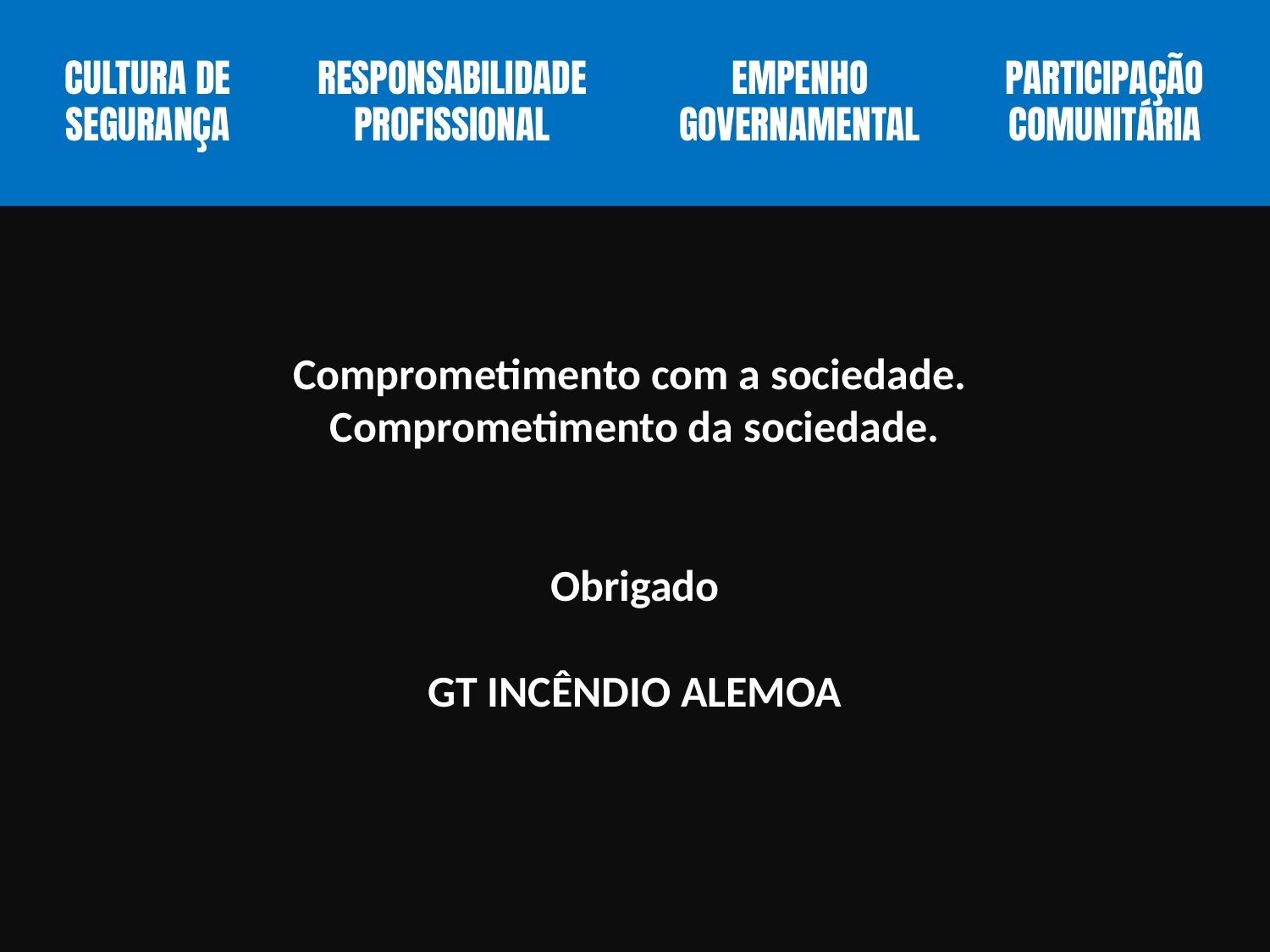

CULTURA DE
SEGURANÇA
RESPONSABILIDADE
PROFISSIONAL
EMPENHO
GOVERNAMENTAL
PARTICIPAÇÃO
COMUNITÁRIA
Comprometimento com a sociedade.
Comprometimento da sociedade.

Obrigado

GT INCÊNDIO ALEMOA